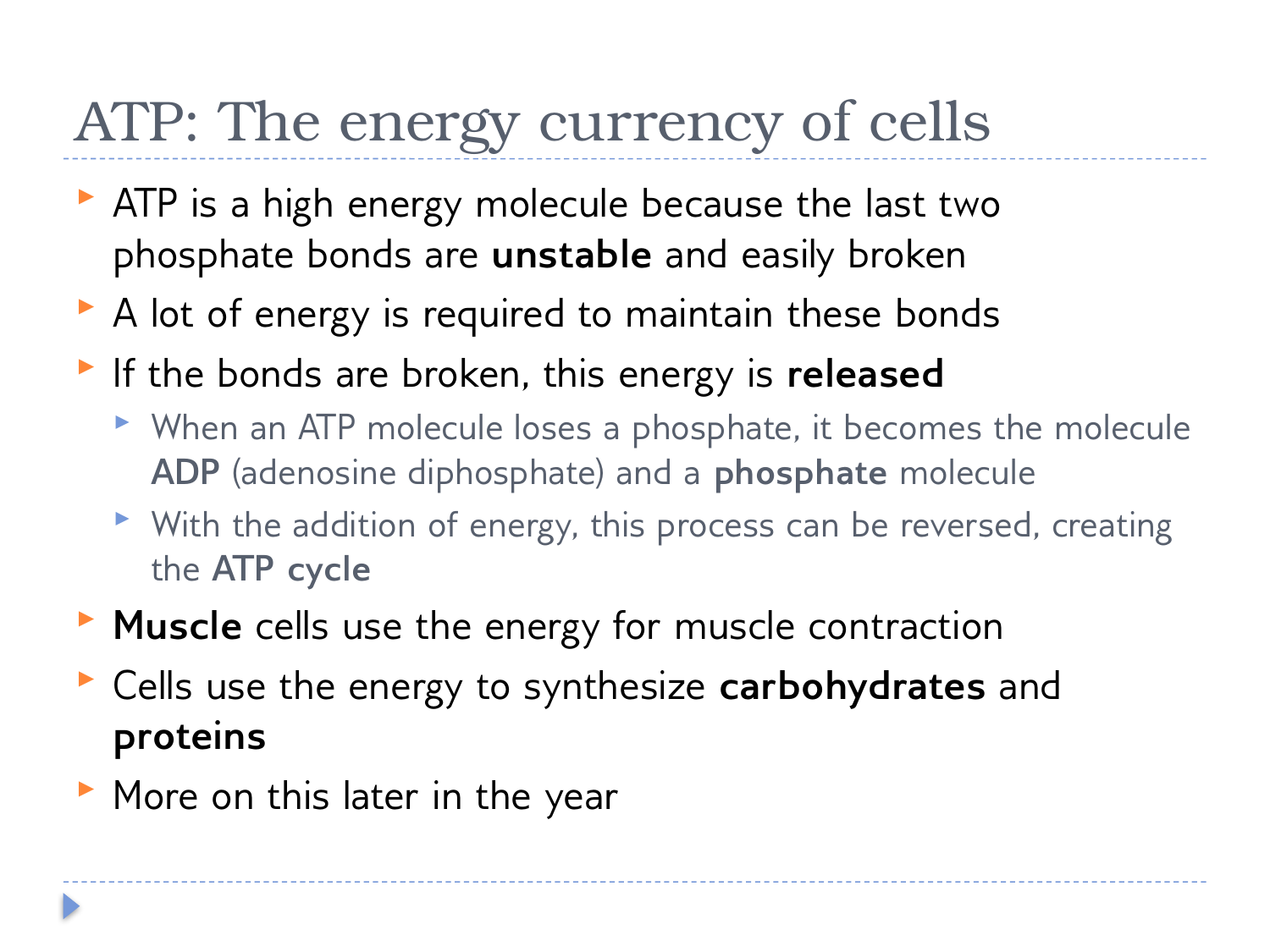

# ATP: The energy currency of cells
ATP is a high energy molecule because the last two phosphate bonds are unstable and easily broken
A lot of energy is required to maintain these bonds
If the bonds are broken, this energy is released
When an ATP molecule loses a phosphate, it becomes the molecule ADP (adenosine diphosphate) and a phosphate molecule
With the addition of energy, this process can be reversed, creating the ATP cycle
Muscle cells use the energy for muscle contraction
Cells use the energy to synthesize carbohydrates and proteins
More on this later in the year